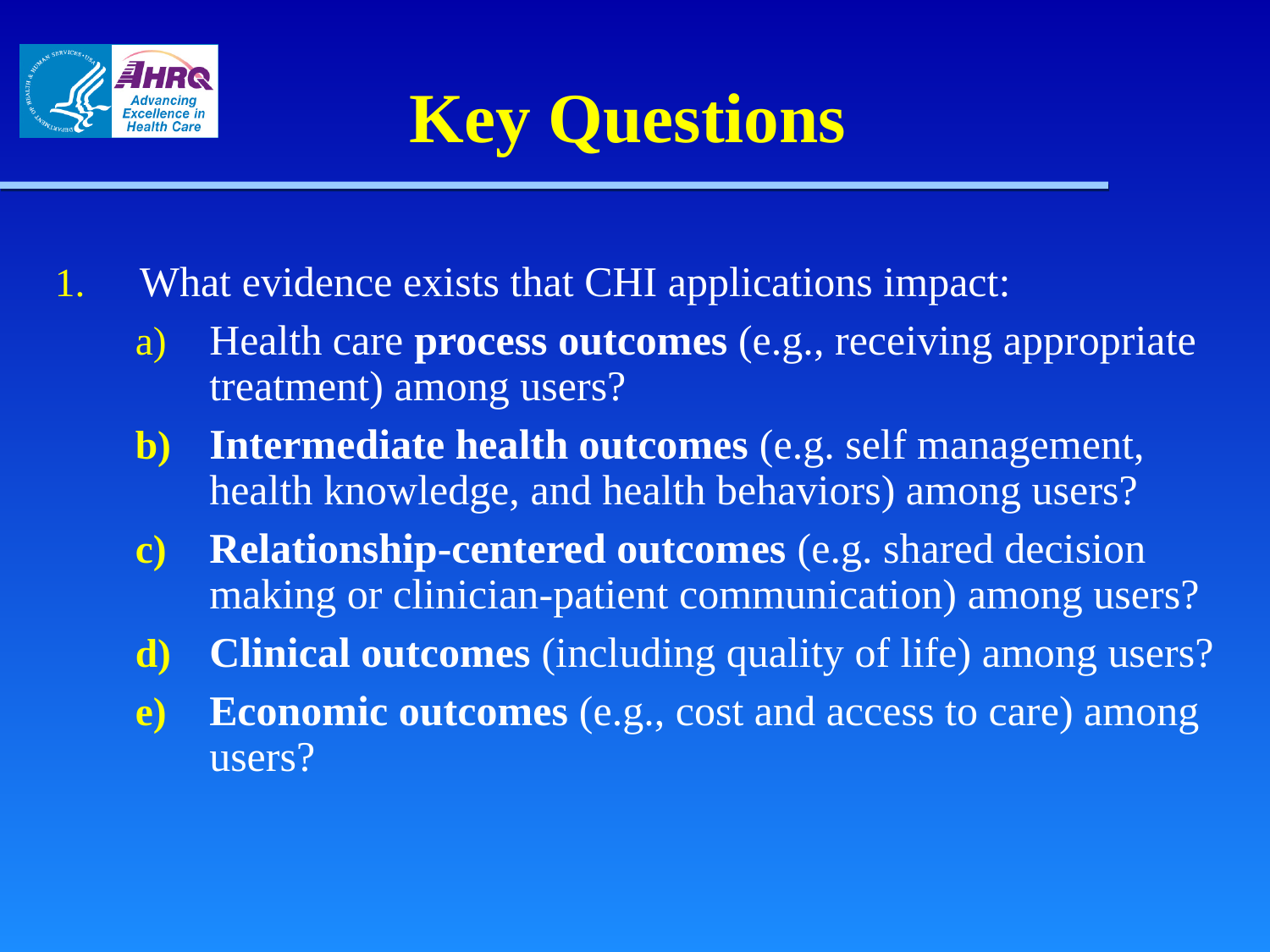

# Key Questions
What evidence exists that CHI applications impact:
Health care process outcomes (e.g., receiving appropriate treatment) among users?
Intermediate health outcomes (e.g. self management, health knowledge, and health behaviors) among users?
Relationship-centered outcomes (e.g. shared decision making or clinician-patient communication) among users?
Clinical outcomes (including quality of life) among users?
Economic outcomes (e.g., cost and access to care) among users?